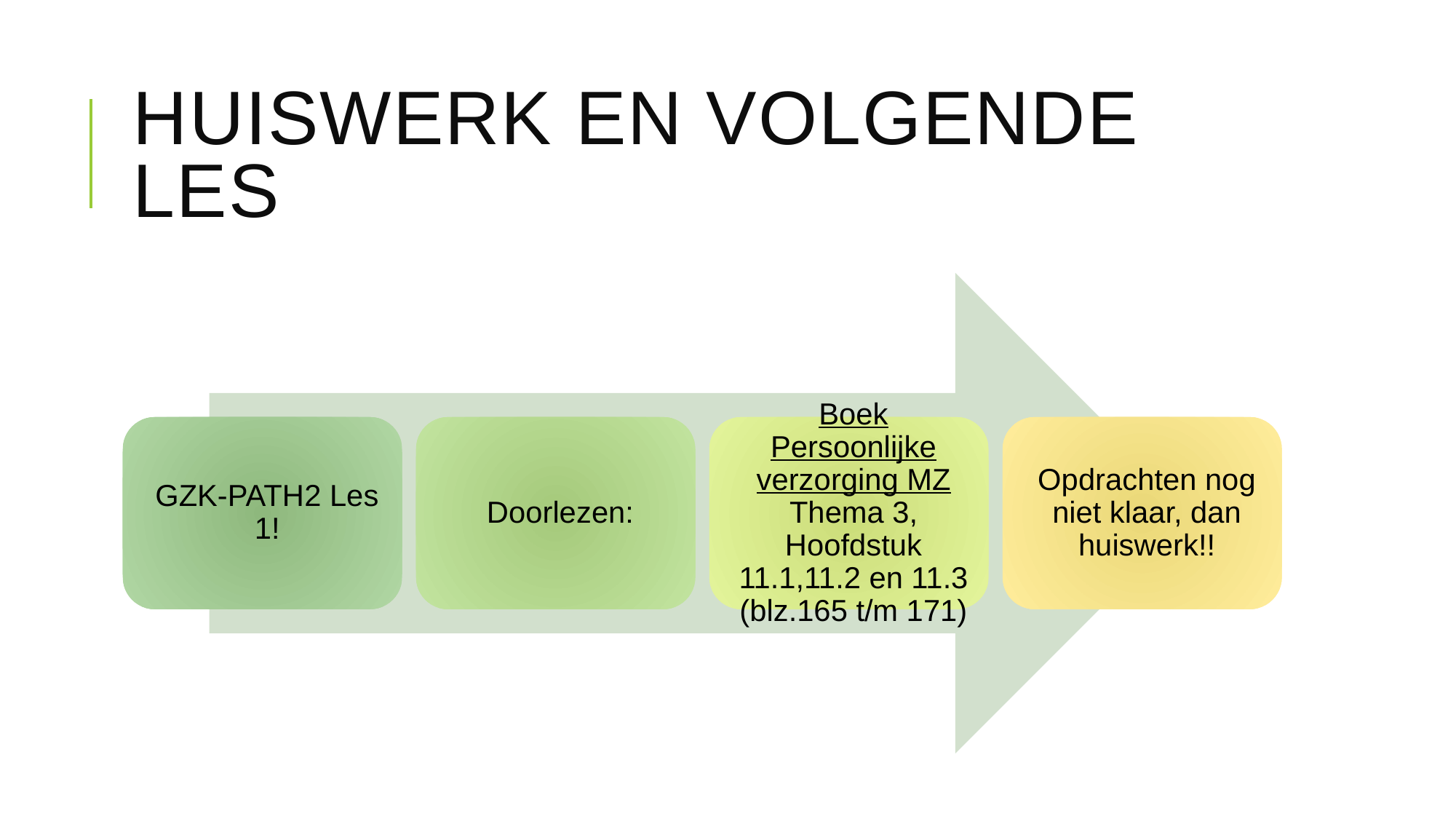

# Huiswerk en volgende les
GZK-PATH2 Les 1!
Doorlezen:
Boek Persoonlijke verzorging MZ Thema 3, Hoofdstuk 11.1,11.2 en 11.3 (blz.165 t/m 171)
Opdrachten nog niet klaar, dan huiswerk!!